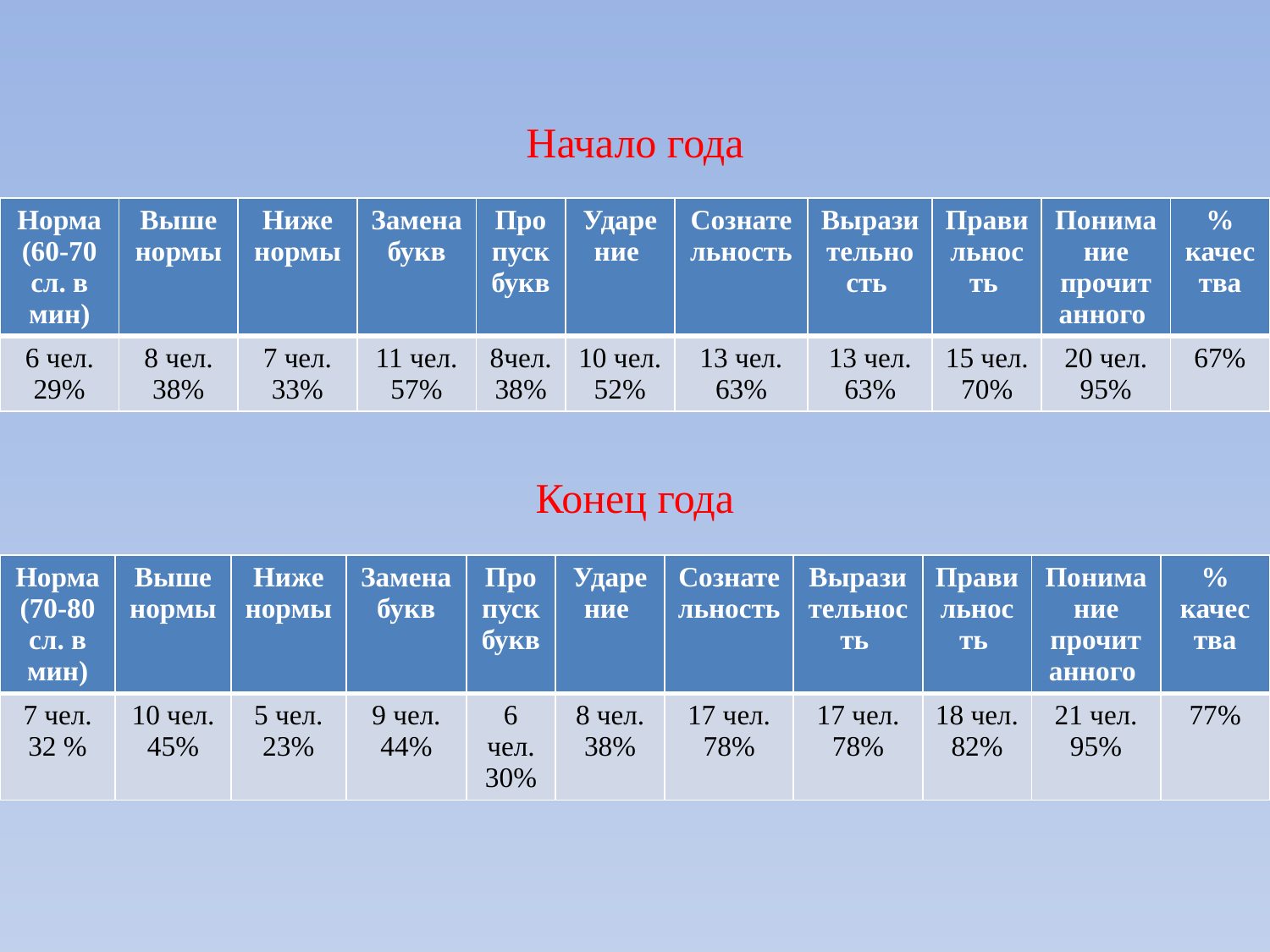

#
Начало года

Конец года

| Норма (60-70 сл. в мин) | Выше нормы | Ниже нормы | Замена букв | Пропуск букв | Ударение | Сознательность | Выразительность | Правильность | Понимание прочитанного | % качества |
| --- | --- | --- | --- | --- | --- | --- | --- | --- | --- | --- |
| 6 чел. 29% | 8 чел. 38% | 7 чел. 33% | 11 чел. 57% | 8чел. 38% | 10 чел. 52% | 13 чел. 63% | 13 чел. 63% | 15 чел. 70% | 20 чел. 95% | 67% |
| Норма (70-80 сл. в мин) | Выше нормы | Ниже нормы | Замена букв | Пропуск букв | Ударение | Сознательность | Выразительность | Правильность | Понимание прочитанного | % качества |
| --- | --- | --- | --- | --- | --- | --- | --- | --- | --- | --- |
| 7 чел. 32 % | 10 чел. 45% | 5 чел. 23% | 9 чел. 44% | 6 чел. 30% | 8 чел. 38% | 17 чел. 78% | 17 чел. 78% | 18 чел. 82% | 21 чел. 95% | 77% |